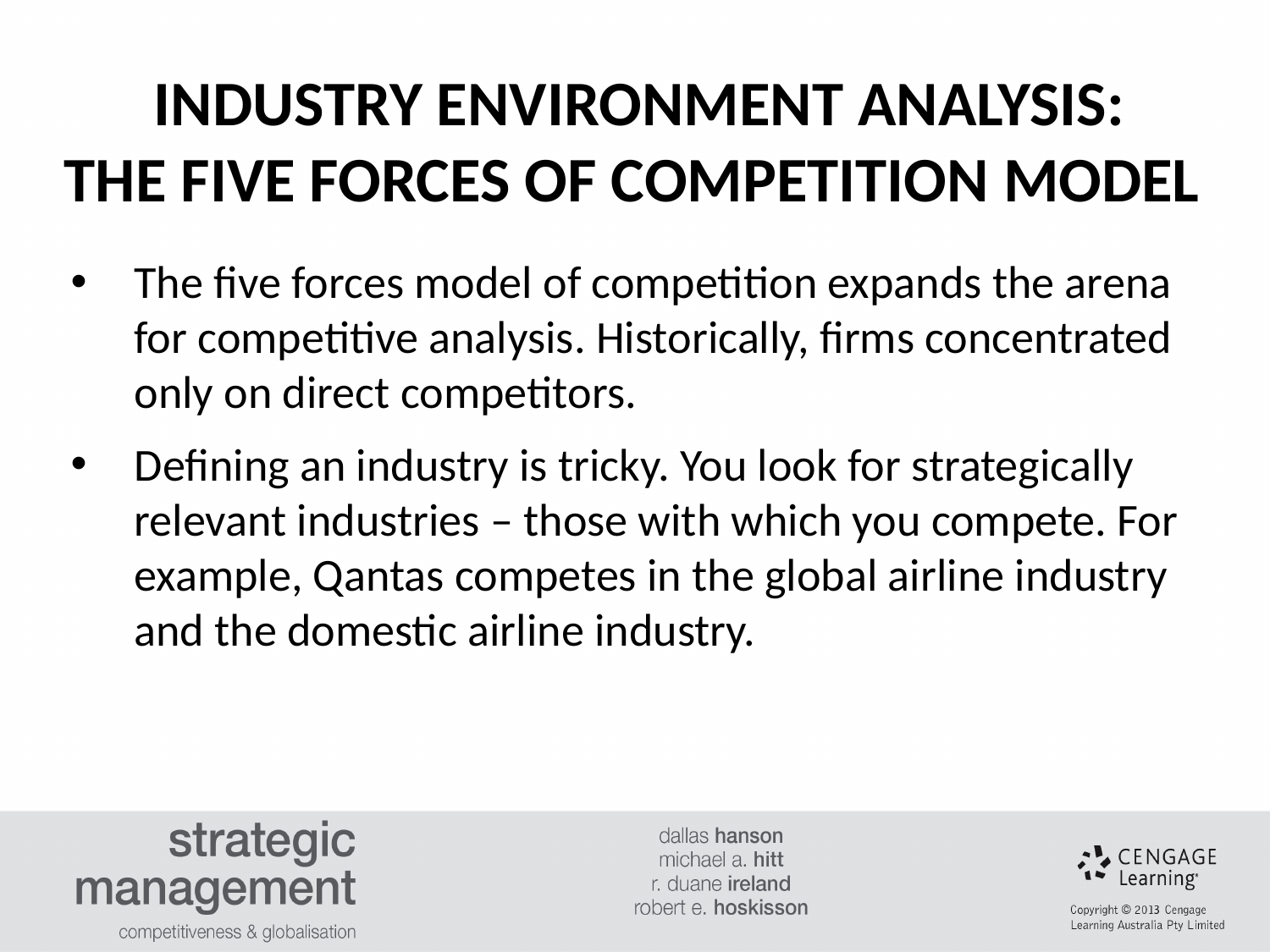

INDUSTRY ENVIRONMENT ANALYSIS:
THE FIVE FORCES OF COMPETITION MODEL

#
The five forces model of competition expands the arena for competitive analysis. Historically, firms concentrated only on direct competitors.
Defining an industry is tricky. You look for strategically relevant industries – those with which you compete. For example, Qantas competes in the global airline industry and the domestic airline industry.